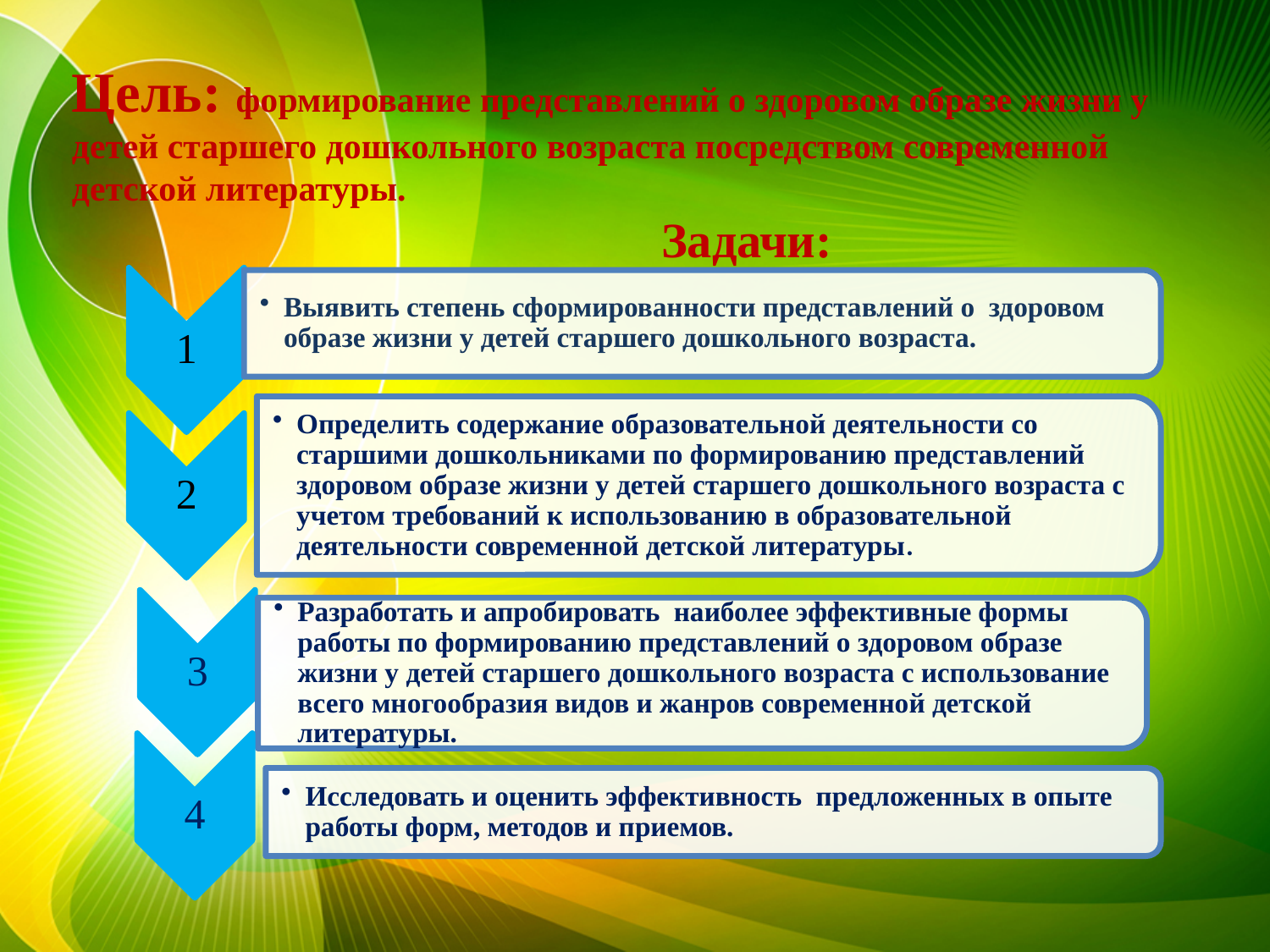

Цель: формирование представлений о здоровом образе жизни у детей старшего дошкольного возраста посредством современной детской литературы.
                                                Задачи:

1
Выявить степень сформированности представлений о  здоровом образе жизни у детей старшего дошкольного возраста.
2
Определить содержание образовательной деятельности со старшими дошкольниками по формированию представлений здоровом образе жизни у детей старшего дошкольного возраста с учетом требований к использованию в образовательной деятельности современной детской литературы.
3
Разработать и апробировать  наиболее эффективные формы работы по формированию представлений о здоровом образе жизни у детей старшего дошкольного возраста с использование всего многообразия видов и жанров современной детской литературы.
4
Исследовать и оценить эффективность  предложенных в опыте работы форм, методов и приемов.